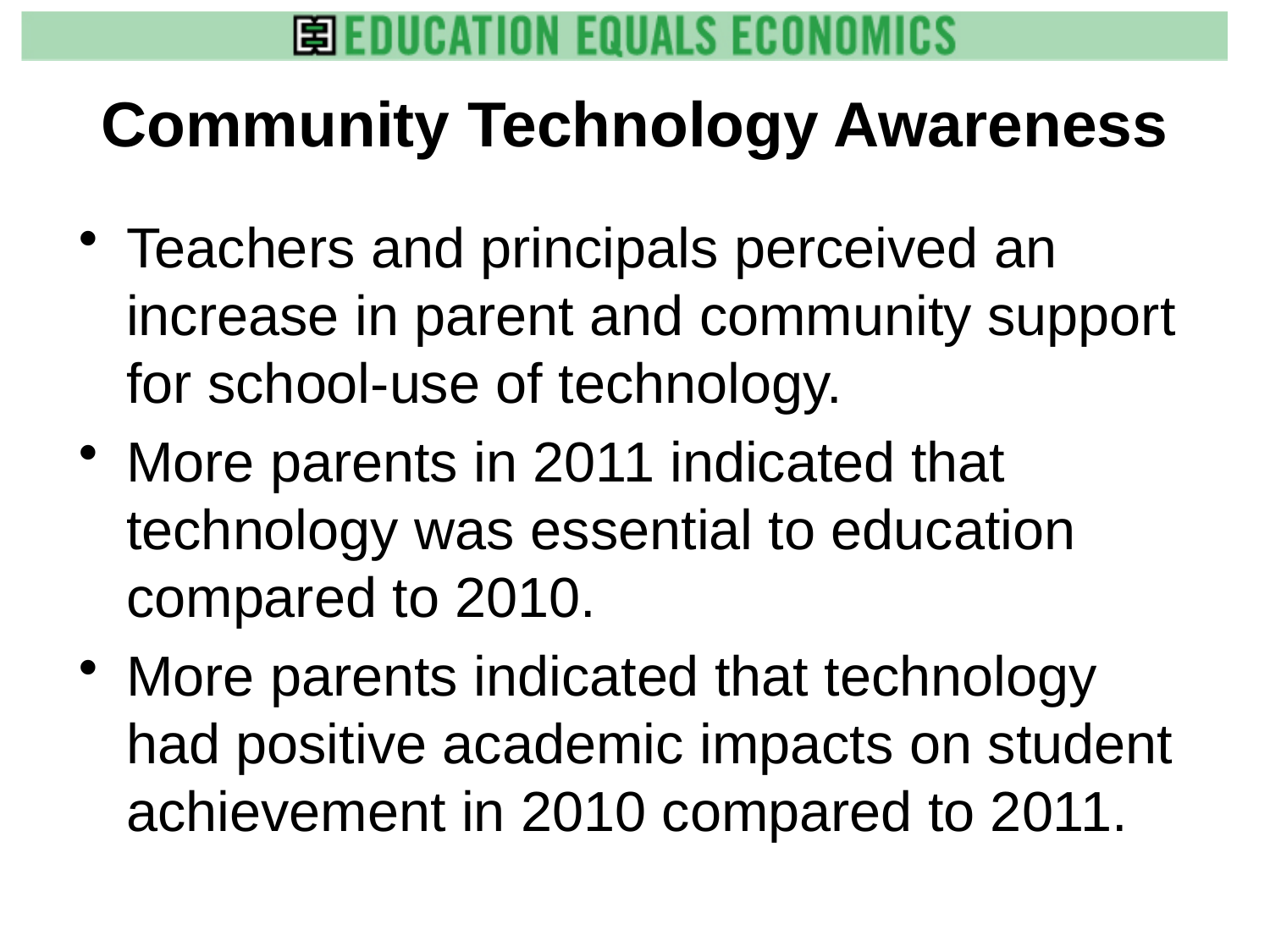

Community Technology Awareness
Teachers and principals perceived an increase in parent and community support for school-use of technology.
More parents in 2011 indicated that technology was essential to education compared to 2010.
More parents indicated that technology had positive academic impacts on student achievement in 2010 compared to 2011.